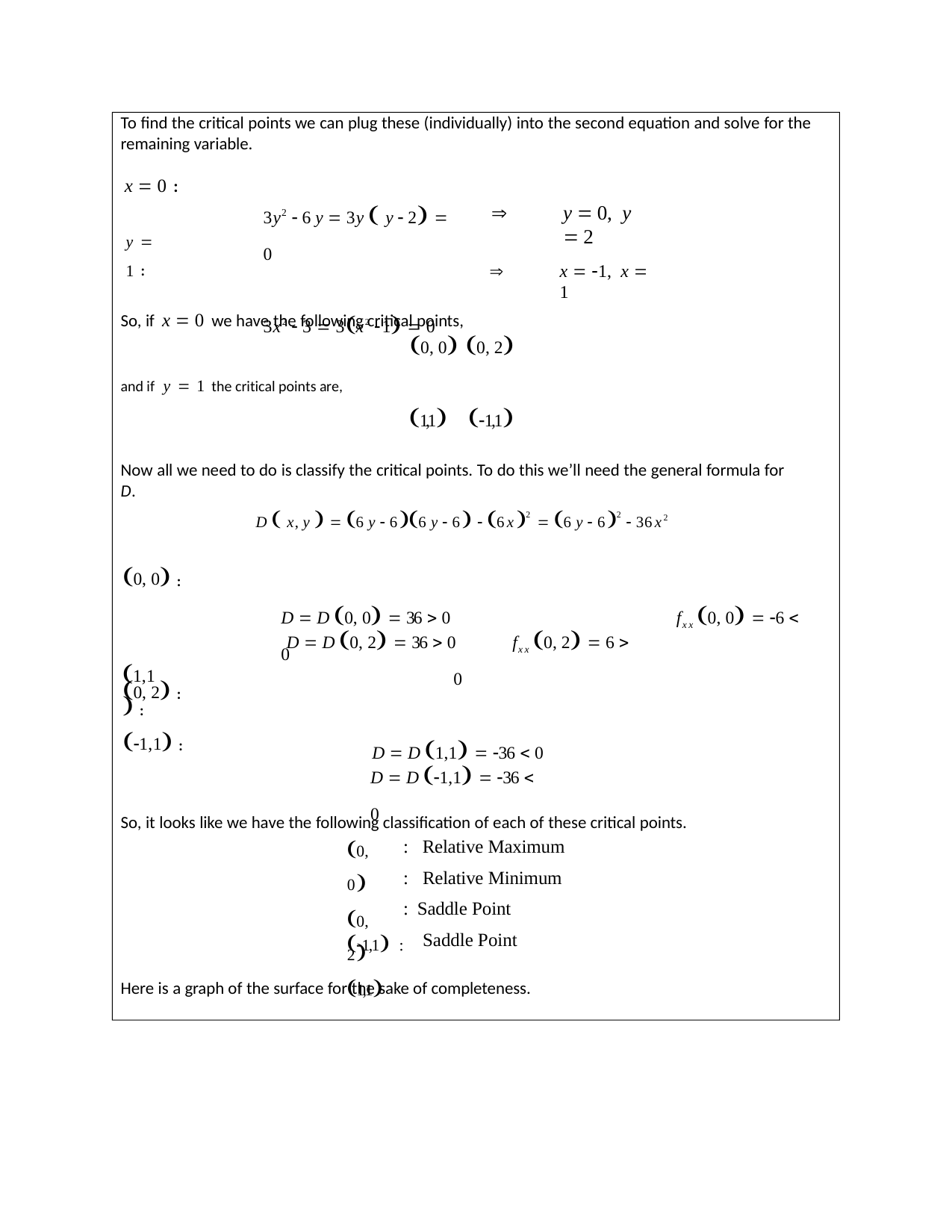

To find the critical points we can plug these (individually) into the second equation and solve for the  remaining variable.

x = 0 :

3y2  − 6 y = 3y ( y − 2) = 0
3x2  − 3 = 3(x2  −1) = 0
⇒
y = 0,  y = 2
y = 1 :
⇒
x = −1,  x = 1
So, if x = 0 we have the following critical points,
(0, 0)	(0, 2)
and if  y = 1 the critical points are,
(1,1)	(−1,1)
Now all we need to do is classify the critical points. To do this we’ll need the general formula for D.
D ( x, y ) = (6 y − 6)(6 y − 6) − (6x)2  = (6 y − 6)2  − 36x2
(0, 0) :
D = D (0, 0) = 36 > 0	fxx (0, 0) = −6 < 0
(0, 2) :
D = D (0, 2) = 36 > 0	fxx (0, 2) = 6 > 0

D = D (1,1) = −36 < 0
(1,1) :
(−1,1) :
D = D (−1,1) = −36 < 0
So, it looks like we have the following classification of each of these critical points.
: Relative Maximum
: Relative Minimum
: Saddle Point  Saddle Point
(0, 0)
(0, 2)
(1,1)
(−1,1) :
Here is a graph of the surface for the sake of completeness.